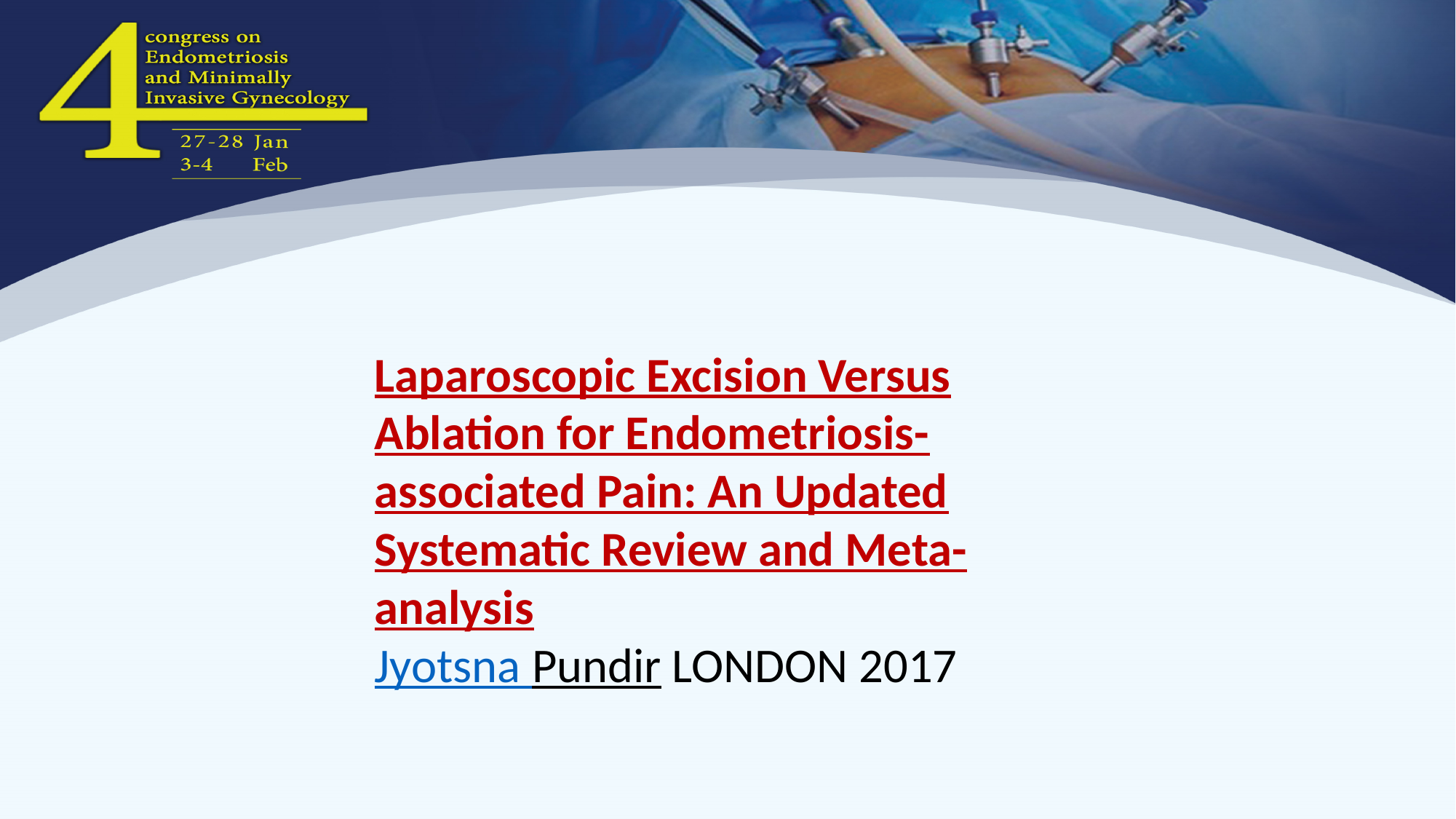

Laparoscopic Excision Versus Ablation for Endometriosis-associated Pain: An Updated Systematic Review and Meta-analysis
Jyotsna Pundir LONDON 2017